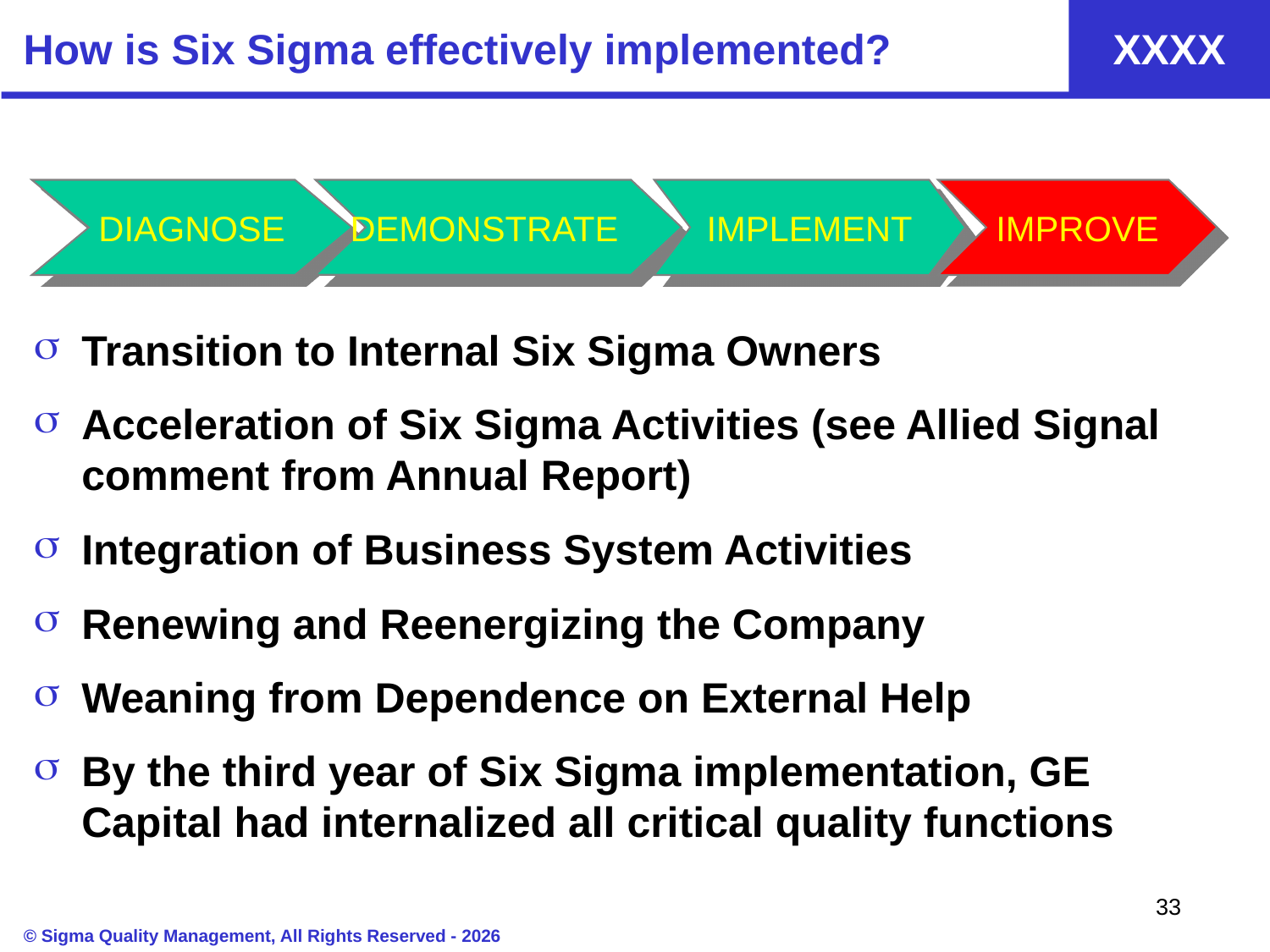

How is Six Sigma effectively implemented?
DIAGNOSE
DEMONSTRATE
IMPLEMENT
IMPROVE
Transition to Internal Six Sigma Owners
Acceleration of Six Sigma Activities (see Allied Signal comment from Annual Report)
Integration of Business System Activities
Renewing and Reenergizing the Company
Weaning from Dependence on External Help
By the third year of Six Sigma implementation, GE Capital had internalized all critical quality functions